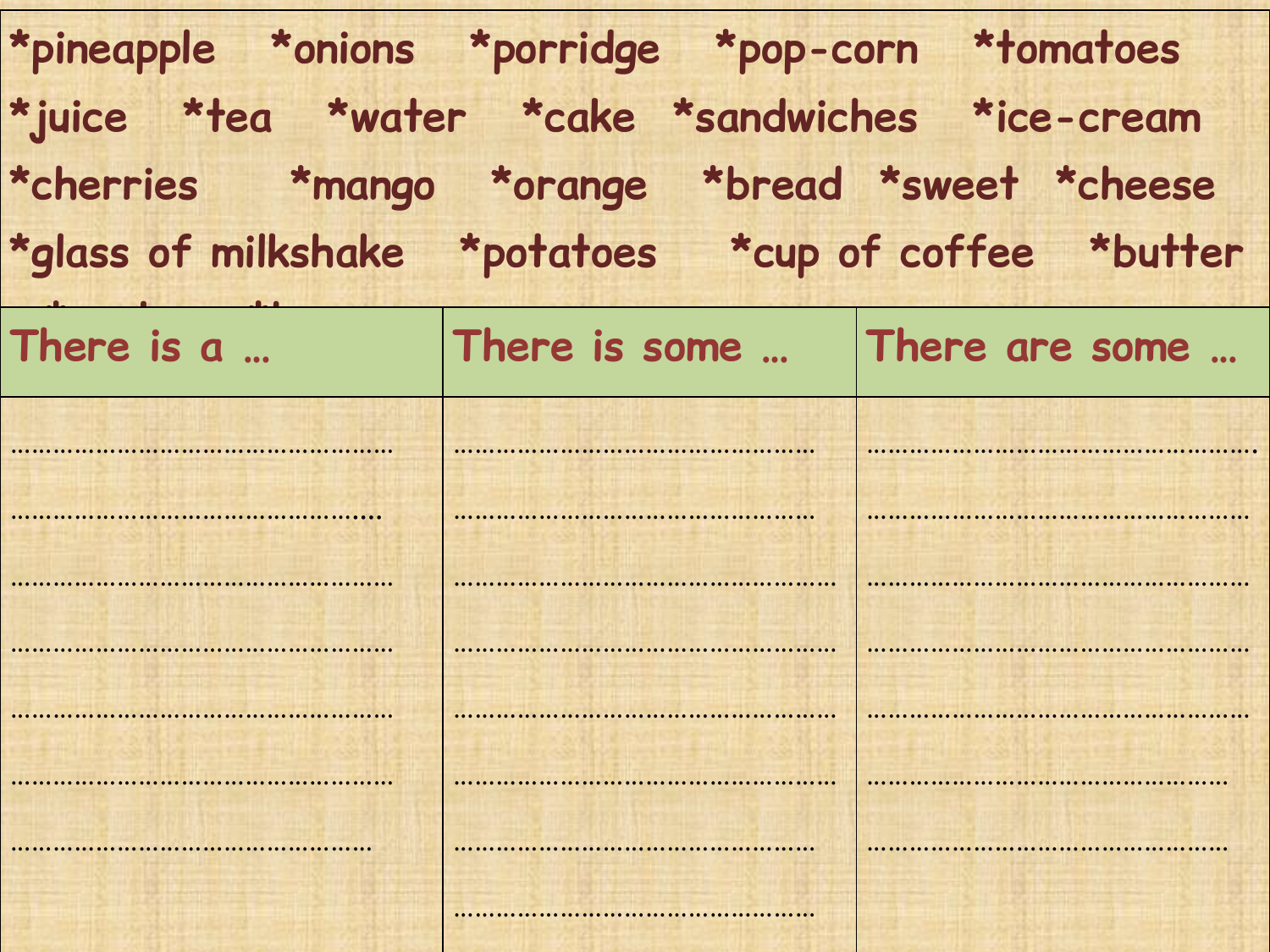

| \*pineapple \*onions \*porridge \*pop-corn \*tomatoes \*juice \*tea \*water \*cake \*sandwiches \*ice-cream \*cherries \*mango \*orange \*bread \*sweet \*cheese \*glass of milkshake \*potatoes \*cup of coffee \*butter \*apples \*bananas |
| --- |
| There is a … | There is some … | There are some … |
| --- | --- | --- |
| ……………………………………………… ………………………………………….... ……………………………………………… ……………………………………………… ……………………………………………… ……………………………………………… …………………………………………… | …………………………………………… …………………………………………… ……………………………………………… ……………………………………………… ……………………………………………… ……………………………………………… …………………………………………… …………………………………………… …………………………………………… | ………………………………………………. ……………………………………………… ……………………………………………… ……………………………………………… ……………………………………………… …………………………………………… …………………………………………… |